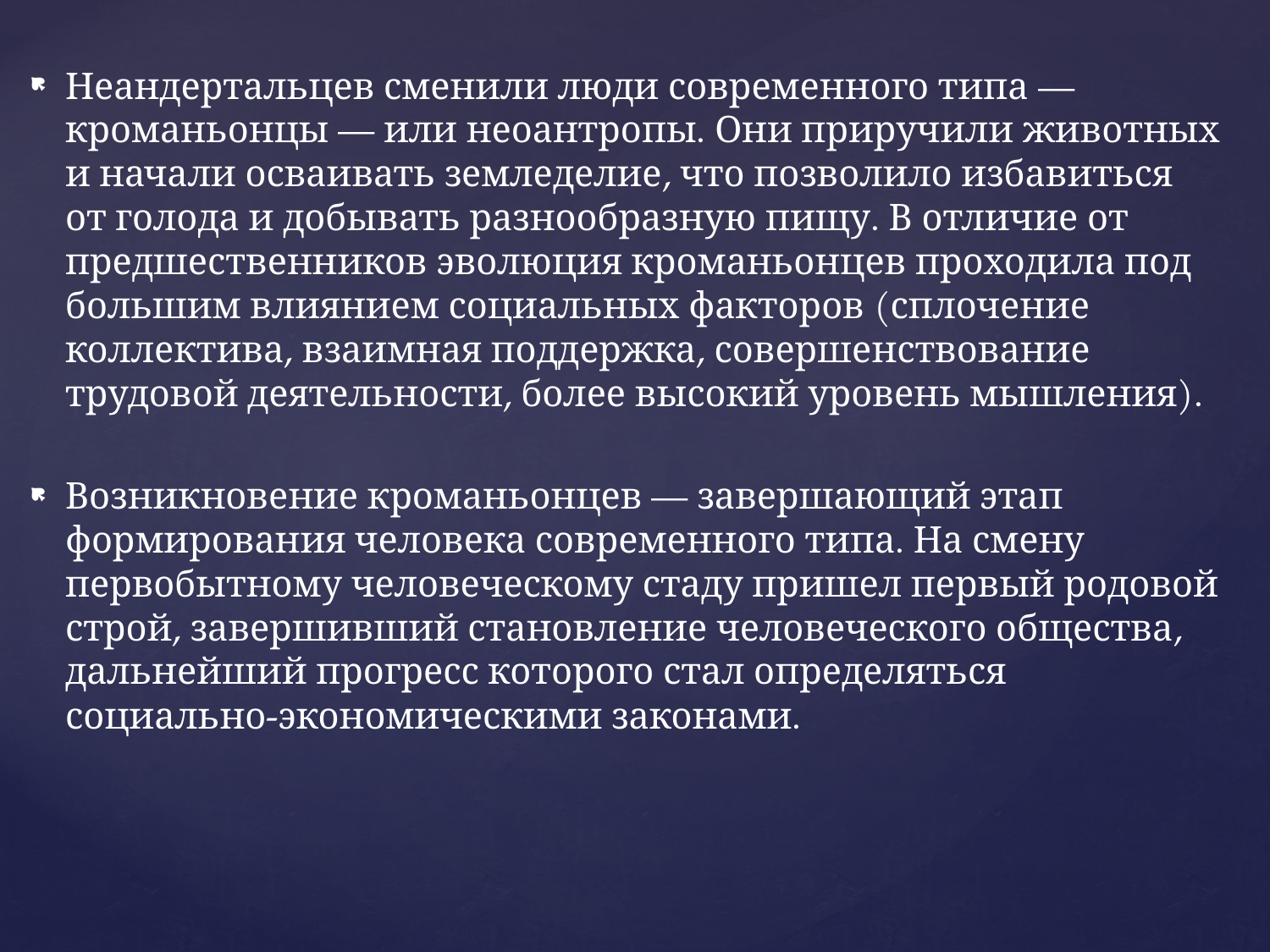

Неандертальцев сменили люди современного типа — кроманьонцы — или неоантропы. Они приручили животных и начали осваивать земледелие, что позволило избавиться от голода и добывать разнообразную пищу. В отличие от предшественников эволюция кроманьонцев проходила под большим влиянием социальных факторов (сплочение коллектива, взаимная поддержка, совершенствование трудовой деятельности, более высокий уровень мышления).

Возникновение кроманьонцев — завершающий этап формирования человека современного типа. На смену первобытному человеческому стаду пришел первый родовой строй, завершивший становление человеческого общества, дальнейший прогресс которого стал определяться социально-экономическими законами.
#